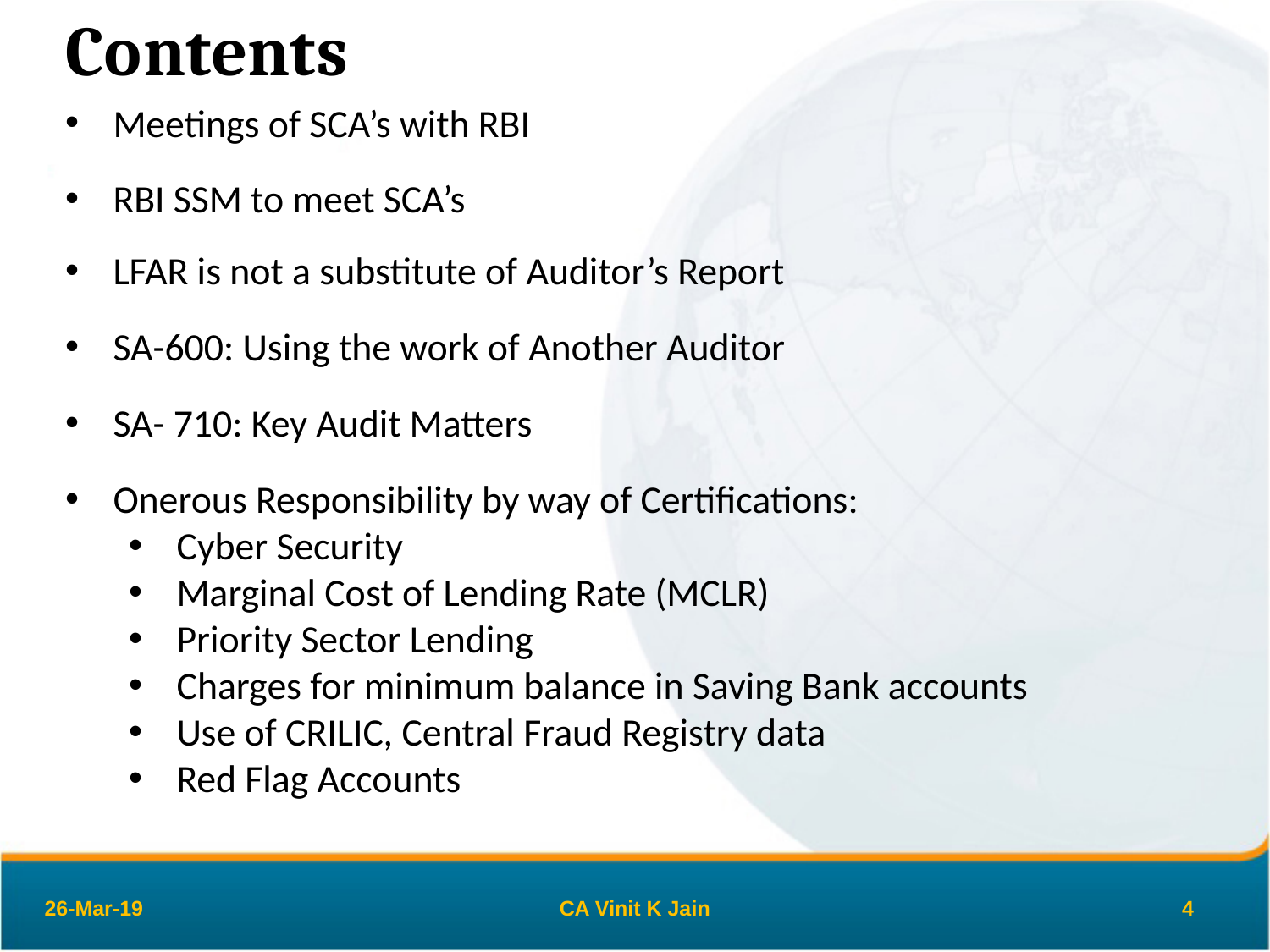

# Contents
Meetings of SCA’s with RBI

RBI SSM to meet SCA’s

LFAR is not a substitute of Auditor’s Report

SA-600: Using the work of Another Auditor

SA- 710: Key Audit Matters

Onerous Responsibility by way of Certifications:
Cyber Security
Marginal Cost of Lending Rate (MCLR)
Priority Sector Lending
Charges for minimum balance in Saving Bank accounts
Use of CRILIC, Central Fraud Registry data
Red Flag Accounts

26-Mar-19
CA Vinit K Jain
4